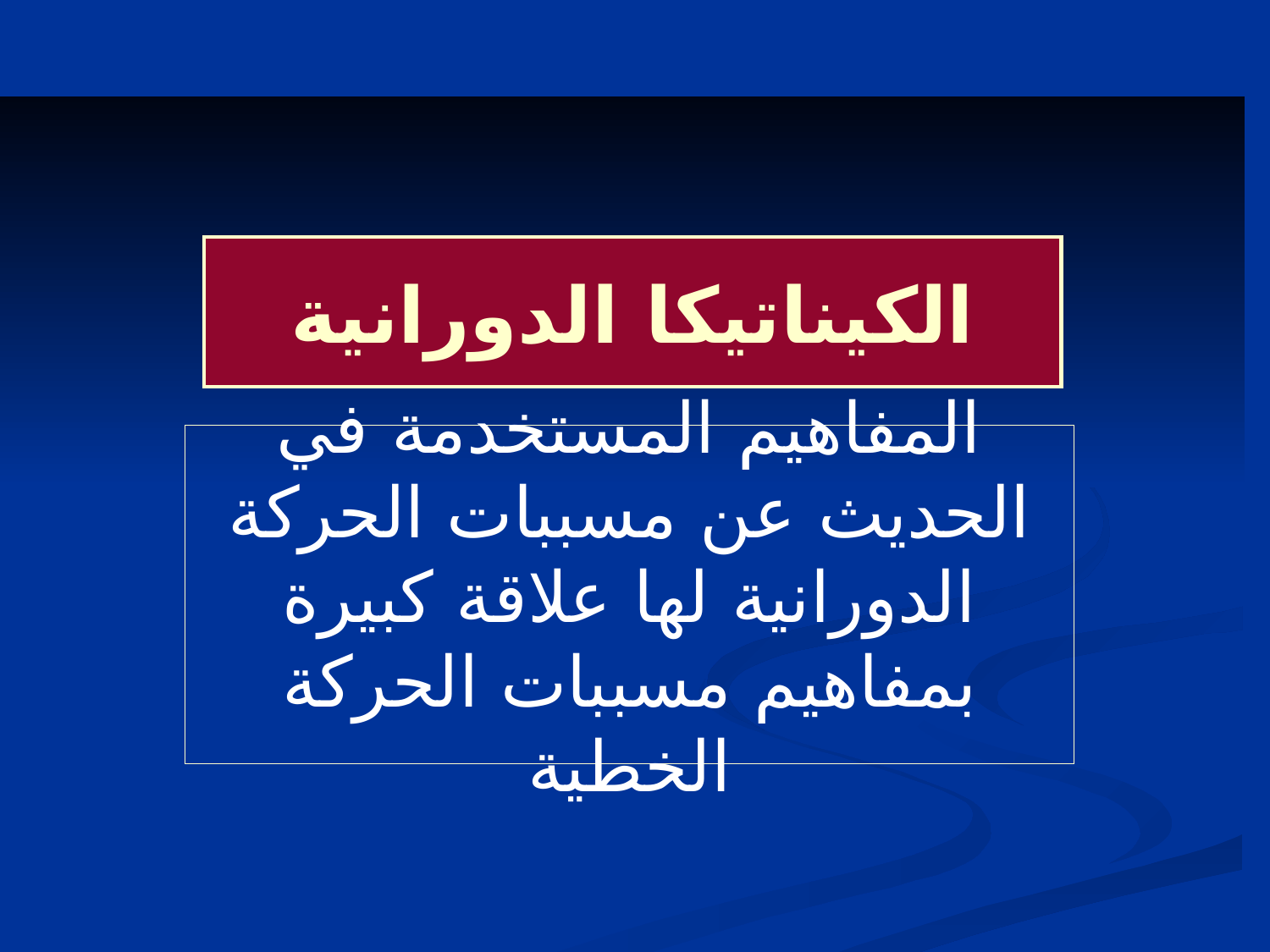

# الكيناتيكا الدورانية
المفاهيم المستخدمة في الحديث عن مسببات الحركة الدورانية لها علاقة كبيرة بمفاهيم مسببات الحركة الخطية